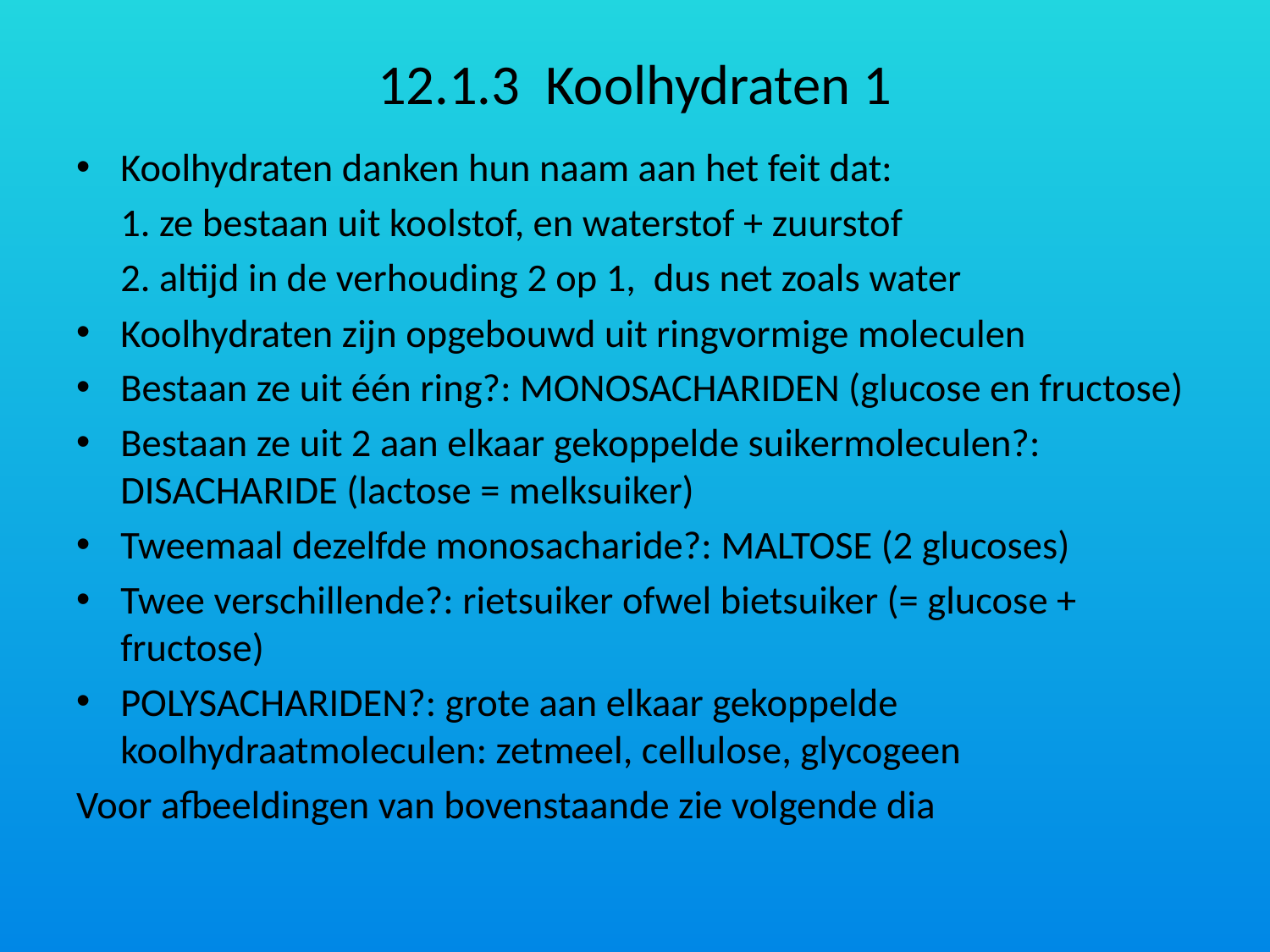

# 12.1.3  Koolhydraten 1
Koolhydraten danken hun naam aan het feit dat:
	1. ze bestaan uit koolstof, en waterstof + zuurstof
	2. altijd in de verhouding 2 op 1,  dus net zoals water
Koolhydraten zijn opgebouwd uit ringvormige moleculen
Bestaan ze uit één ring?: MONOSACHARIDEN (glucose en fructose)
Bestaan ze uit 2 aan elkaar gekoppelde suikermoleculen?: DISACHARIDE (lactose = melksuiker)
Tweemaal dezelfde monosacharide?: MALTOSE (2 glucoses)
Twee verschillende?: rietsuiker ofwel bietsuiker (= glucose + fructose)
POLYSACHARIDEN?: grote aan elkaar gekoppelde koolhydraatmoleculen: zetmeel, cellulose, glycogeen
Voor afbeeldingen van bovenstaande zie volgende dia